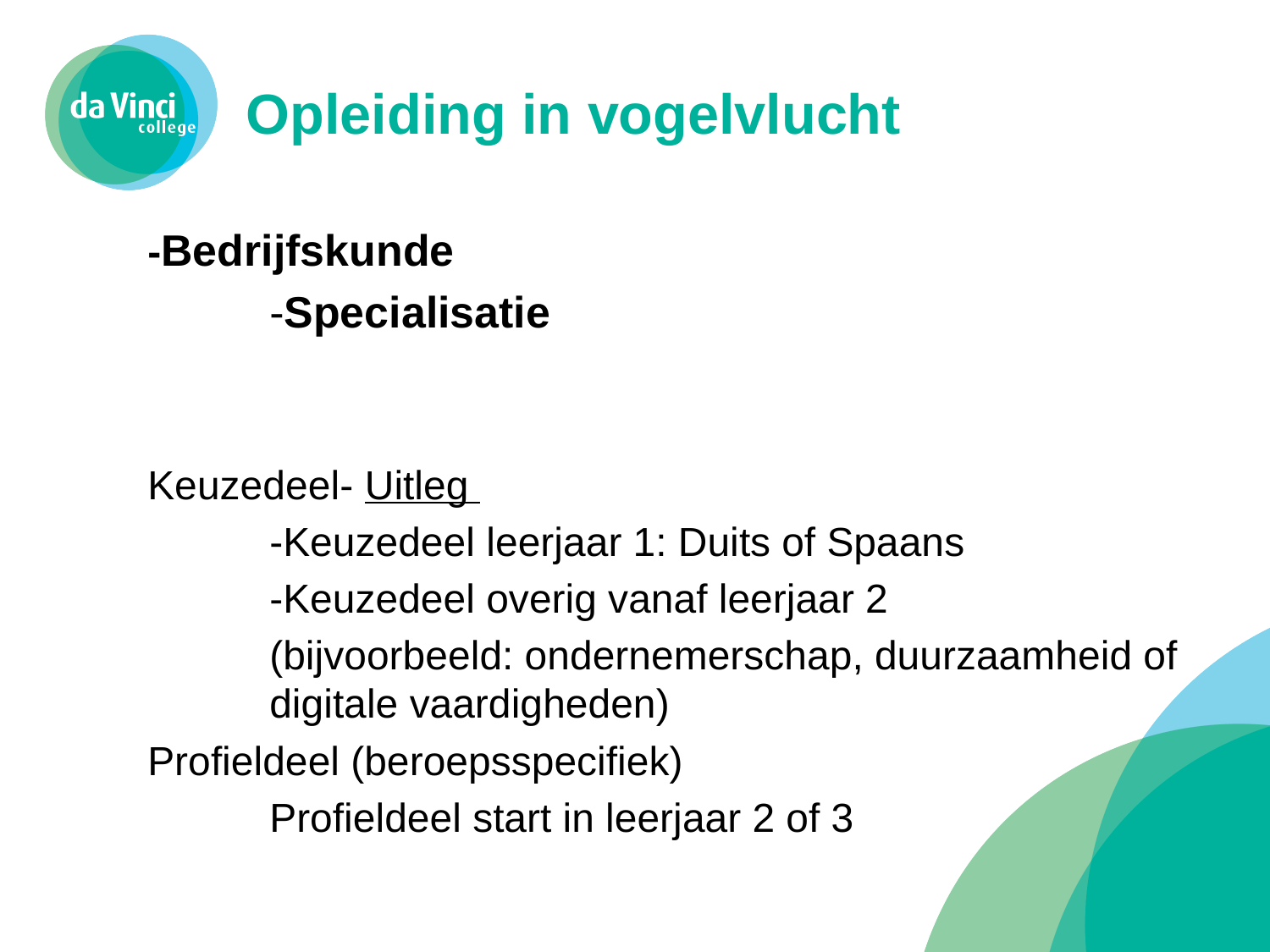

# Opleiding in vogelvlucht
-Bedrijfskunde
	-Specialisatie

Keuzedeel- Uitleg
	-Keuzedeel leerjaar 1: Duits of Spaans
	-Keuzedeel overig vanaf leerjaar 2
	(bijvoorbeeld: ondernemerschap, duurzaamheid of 	digitale vaardigheden)
Profieldeel (beroepsspecifiek)
	Profieldeel start in leerjaar 2 of 3